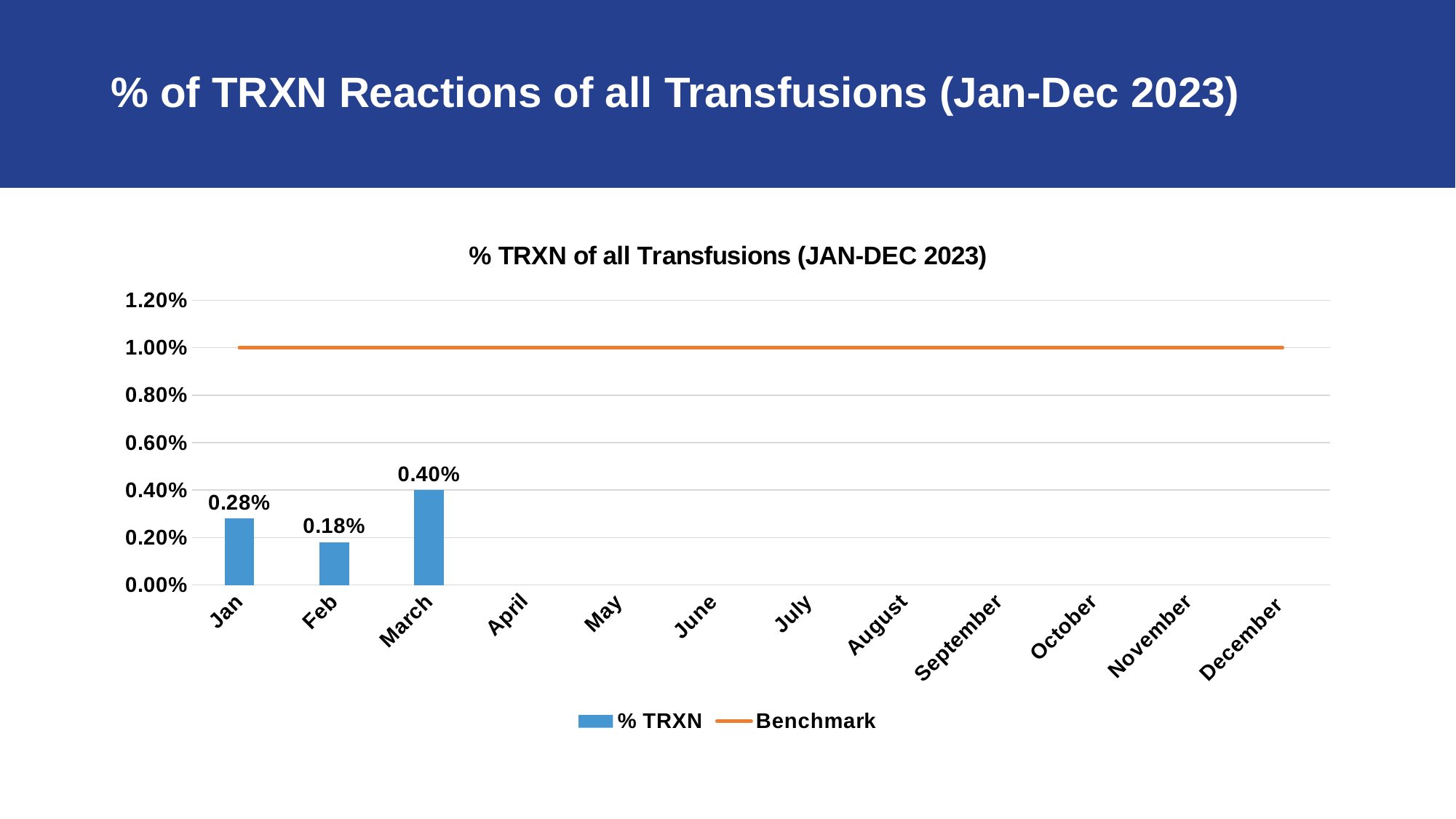

# % of TRXN Reactions of all Transfusions (Jan-Dec 2023)

### Chart: % TRXN of all Transfusions (JAN-DEC 2023)

| Category | % TRXN | Benchmark |
|---|---|---|
| Jan | 0.0028 | 0.01 |
| Feb | 0.0018 | 0.01 |
| March | 0.004 | 0.01 |
| April | None | 0.01 |
| May | None | 0.01 |
| June | None | 0.01 |
| July | None | 0.01 |
| August | None | 0.01 |
| September | None | 0.01 |
| October | None | 0.01 |
| November | None | 0.01 |
| December  | None | 0.01 |